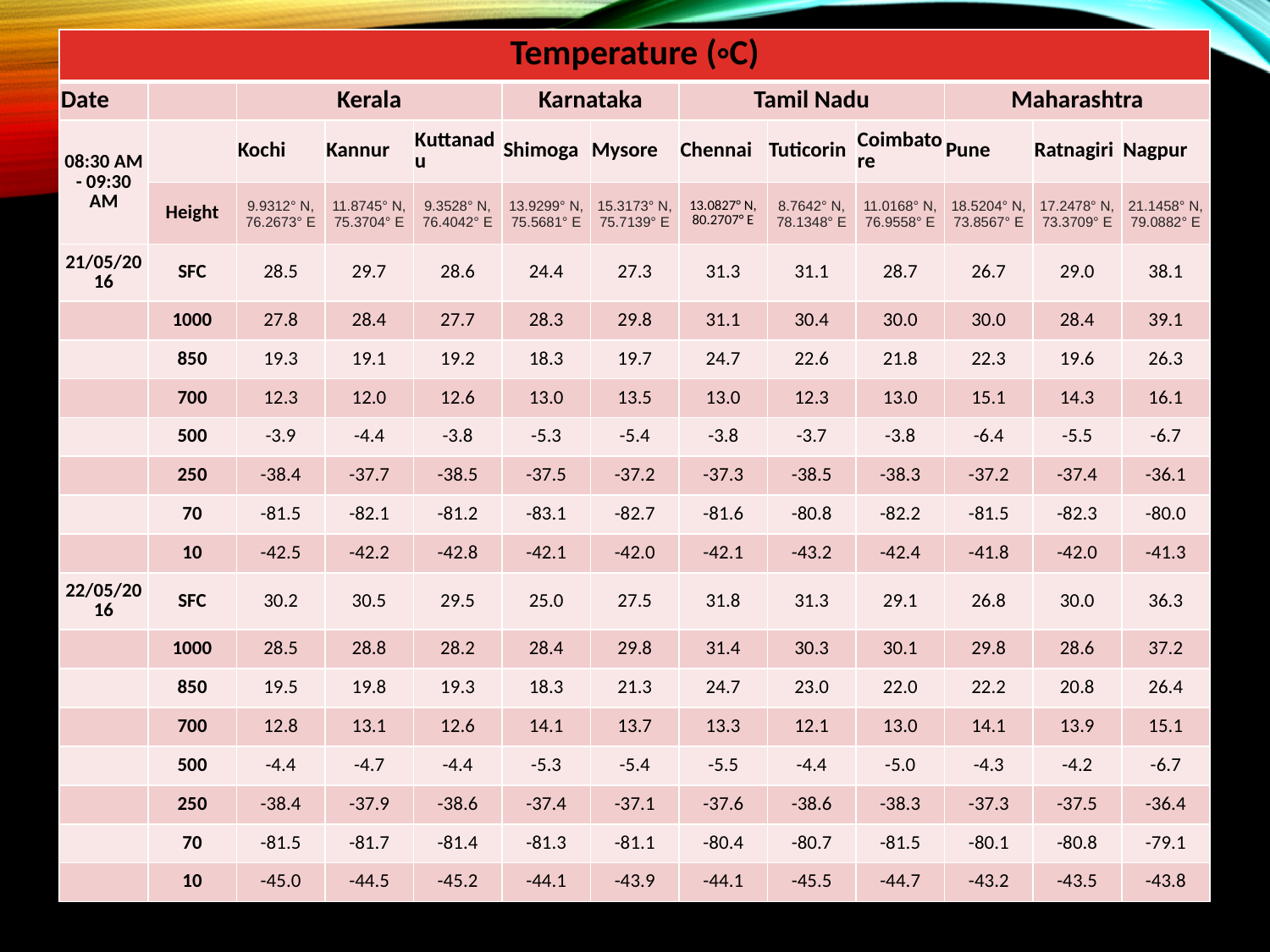

| Temperature (◦C) |  |  |  |  |  |  |  |  |  |  |  |  |
| --- | --- | --- | --- | --- | --- | --- | --- | --- | --- | --- | --- | --- |
| Date |  | Kerala |  |  | Karnataka |  | Tamil Nadu |  |  | Maharashtra |  |  |
| 08:30 AM - 09:30 AM |  | Kochi | Kannur | Kuttanadu | Shimoga | Mysore | Chennai | Tuticorin | Coimbatore | Pune | Ratnagiri | Nagpur |
|  | Height | 9.9312° N, 76.2673° E | 11.8745° N, 75.3704° E | 9.3528° N, 76.4042° E | 13.9299° N, 75.5681° E | 15.3173° N, 75.7139° E | 13.0827° N, 80.2707° E | 8.7642° N, 78.1348° E | 11.0168° N, 76.9558° E | 18.5204° N, 73.8567° E | 17.2478° N, 73.3709° E | 21.1458° N, 79.0882° E |
| 21/05/2016 | SFC | 28.5 | 29.7 | 28.6 | 24.4 | 27.3 | 31.3 | 31.1 | 28.7 | 26.7 | 29.0 | 38.1 |
|  | 1000 | 27.8 | 28.4 | 27.7 | 28.3 | 29.8 | 31.1 | 30.4 | 30.0 | 30.0 | 28.4 | 39.1 |
|  | 850 | 19.3 | 19.1 | 19.2 | 18.3 | 19.7 | 24.7 | 22.6 | 21.8 | 22.3 | 19.6 | 26.3 |
|  | 700 | 12.3 | 12.0 | 12.6 | 13.0 | 13.5 | 13.0 | 12.3 | 13.0 | 15.1 | 14.3 | 16.1 |
|  | 500 | -3.9 | -4.4 | -3.8 | -5.3 | -5.4 | -3.8 | -3.7 | -3.8 | -6.4 | -5.5 | -6.7 |
|  | 250 | -38.4 | -37.7 | -38.5 | -37.5 | -37.2 | -37.3 | -38.5 | -38.3 | -37.2 | -37.4 | -36.1 |
|  | 70 | -81.5 | -82.1 | -81.2 | -83.1 | -82.7 | -81.6 | -80.8 | -82.2 | -81.5 | -82.3 | -80.0 |
|  | 10 | -42.5 | -42.2 | -42.8 | -42.1 | -42.0 | -42.1 | -43.2 | -42.4 | -41.8 | -42.0 | -41.3 |
| 22/05/2016 | SFC | 30.2 | 30.5 | 29.5 | 25.0 | 27.5 | 31.8 | 31.3 | 29.1 | 26.8 | 30.0 | 36.3 |
|  | 1000 | 28.5 | 28.8 | 28.2 | 28.4 | 29.8 | 31.4 | 30.3 | 30.1 | 29.8 | 28.6 | 37.2 |
|  | 850 | 19.5 | 19.8 | 19.3 | 18.3 | 21.3 | 24.7 | 23.0 | 22.0 | 22.2 | 20.8 | 26.4 |
|  | 700 | 12.8 | 13.1 | 12.6 | 14.1 | 13.7 | 13.3 | 12.1 | 13.0 | 14.1 | 13.9 | 15.1 |
|  | 500 | -4.4 | -4.7 | -4.4 | -5.3 | -5.4 | -5.5 | -4.4 | -5.0 | -4.3 | -4.2 | -6.7 |
|  | 250 | -38.4 | -37.9 | -38.6 | -37.4 | -37.1 | -37.6 | -38.6 | -38.3 | -37.3 | -37.5 | -36.4 |
|  | 70 | -81.5 | -81.7 | -81.4 | -81.3 | -81.1 | -80.4 | -80.7 | -81.5 | -80.1 | -80.8 | -79.1 |
|  | 10 | -45.0 | -44.5 | -45.2 | -44.1 | -43.9 | -44.1 | -45.5 | -44.7 | -43.2 | -43.5 | -43.8 |